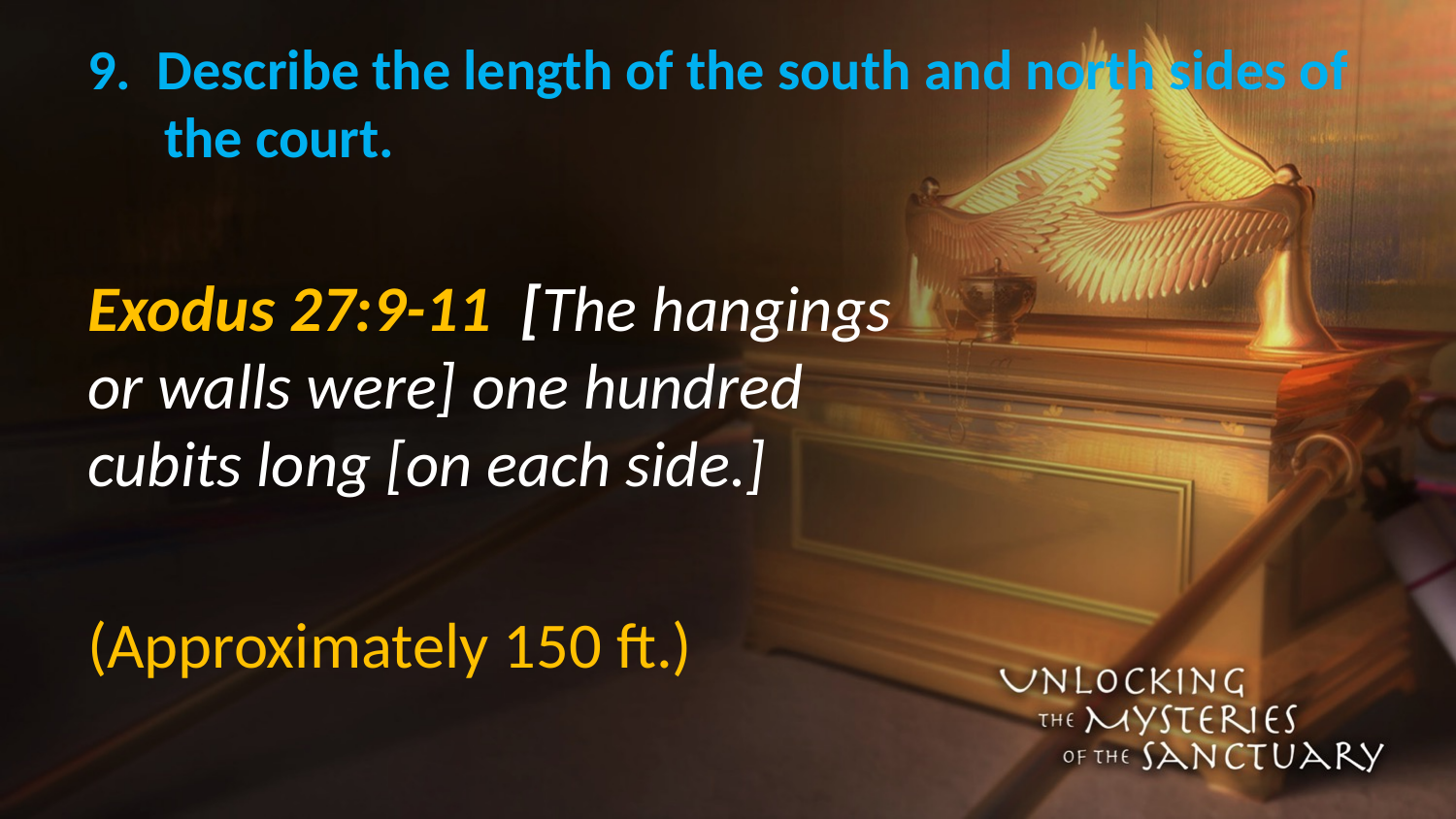

# 9.  Describe the length of the south and north sides of the court.

Exodus 27:9-11  [The hangings or walls were] one hundred cubits long [on each side.]

(Approximately 150 ft.)